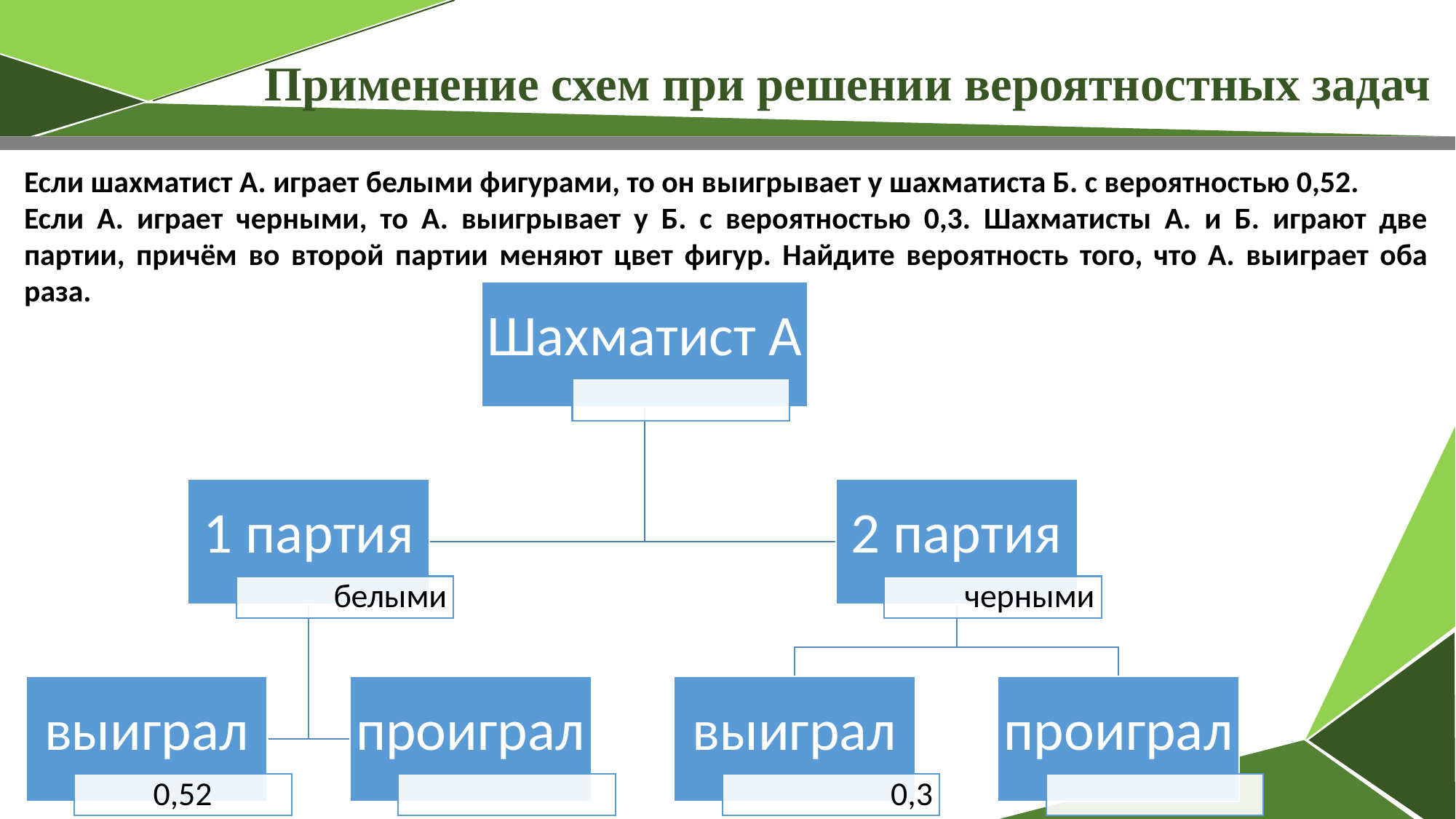

Применение схем при решении вероятностных задач

Если шахматист А. играет белыми фигурами, то он выигрывает у шахматиста Б. с вероятностью 0,52.
Если А. играет черными, то А. выигрывает у Б. с вероятностью 0,3. Шахматисты А. и Б. играют две партии, причём во второй партии меняют цвет фигур. Найдите вероятность того, что А. выиграет оба раза.
Шахматист А

1 партия
белыми
выиграл
0,52
проиграл

2 партия
черными
выиграл
0,3
проиграл